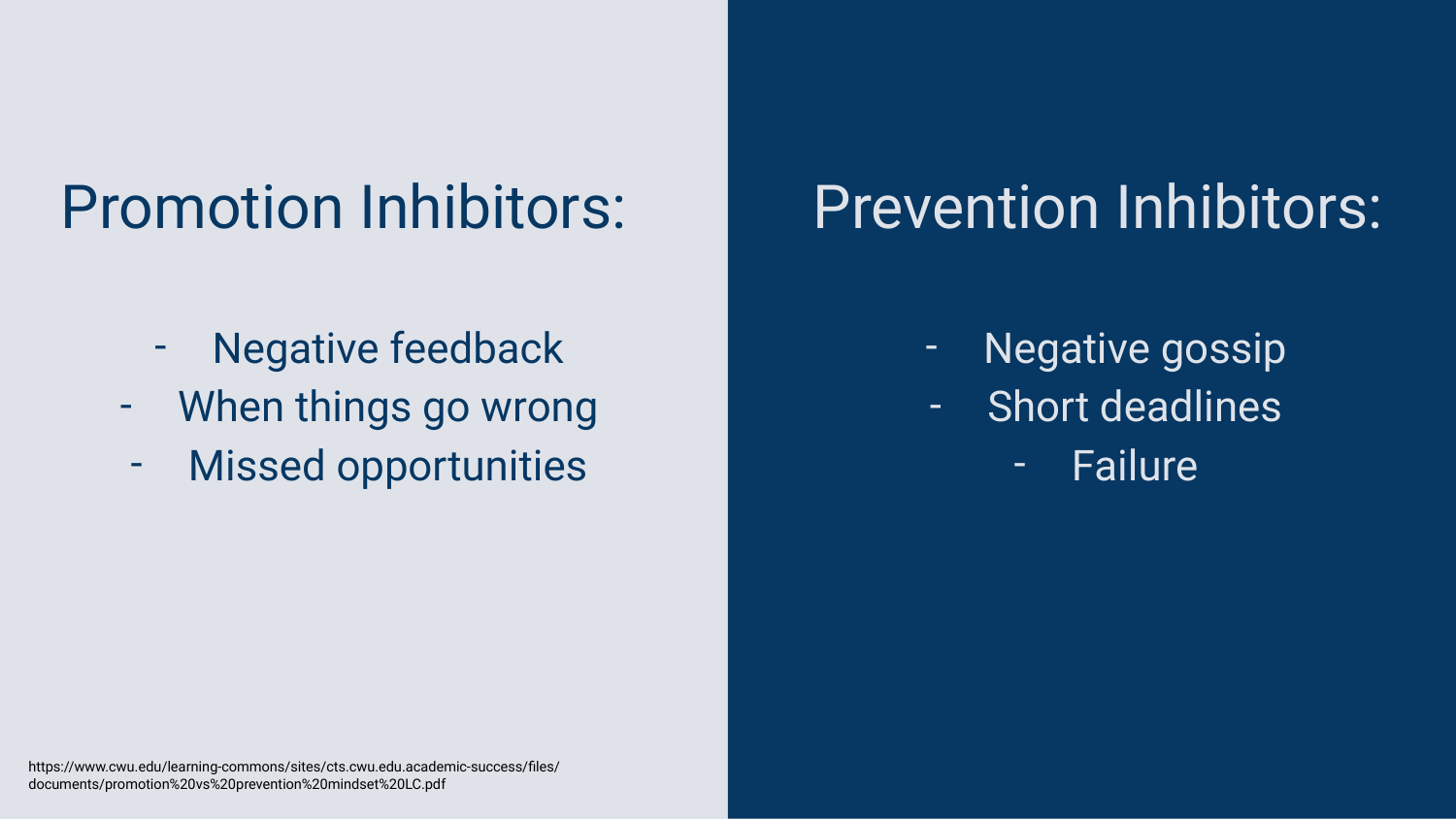

Promotion Inhibitors:

Negative feedback
When things go wrong
Missed opportunities
Prevention Inhibitors:

Negative gossip
Short deadlines
Failure
https://www.cwu.edu/learning-commons/sites/cts.cwu.edu.academic-success/files/documents/promotion%20vs%20prevention%20mindset%20LC.pdf